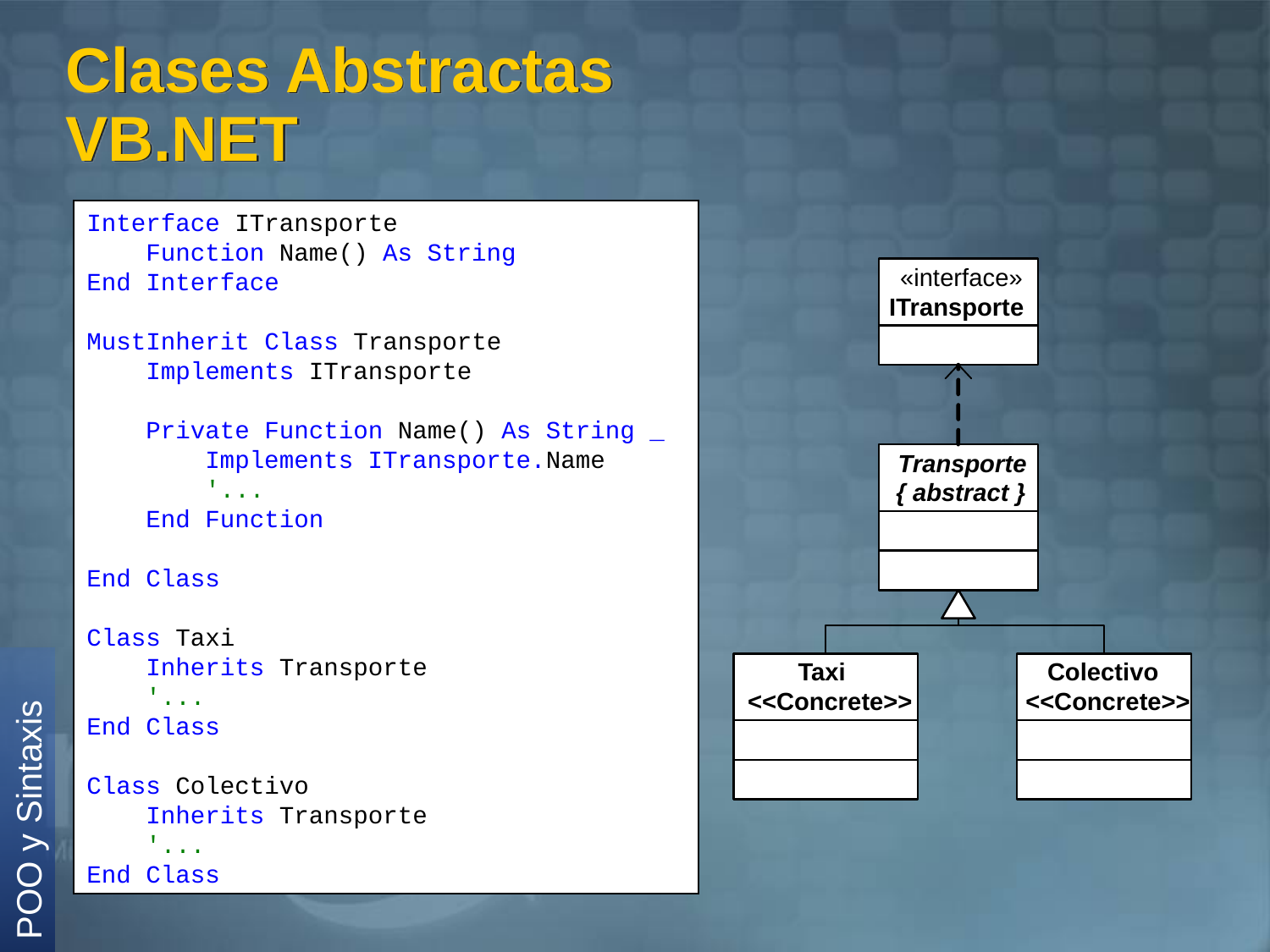

# Clases Abstractas VB.NET
Interface ITransporte
    Function Name() As String
End Interface

MustInherit Class Transporte
    Implements ITransporte

    Private Function Name() As String _
        Implements ITransporte.Name
        '...
    End Function

End Class

Class Taxi
    Inherits Transporte
    '...
End Class

Class Colectivo
    Inherits Transporte
    '...
End Class

«interface»
ITransporte

Transporte
{ abstract }

Taxi
Colectivo
<<Concrete>>
<<Concrete>>

POO y Sintaxis